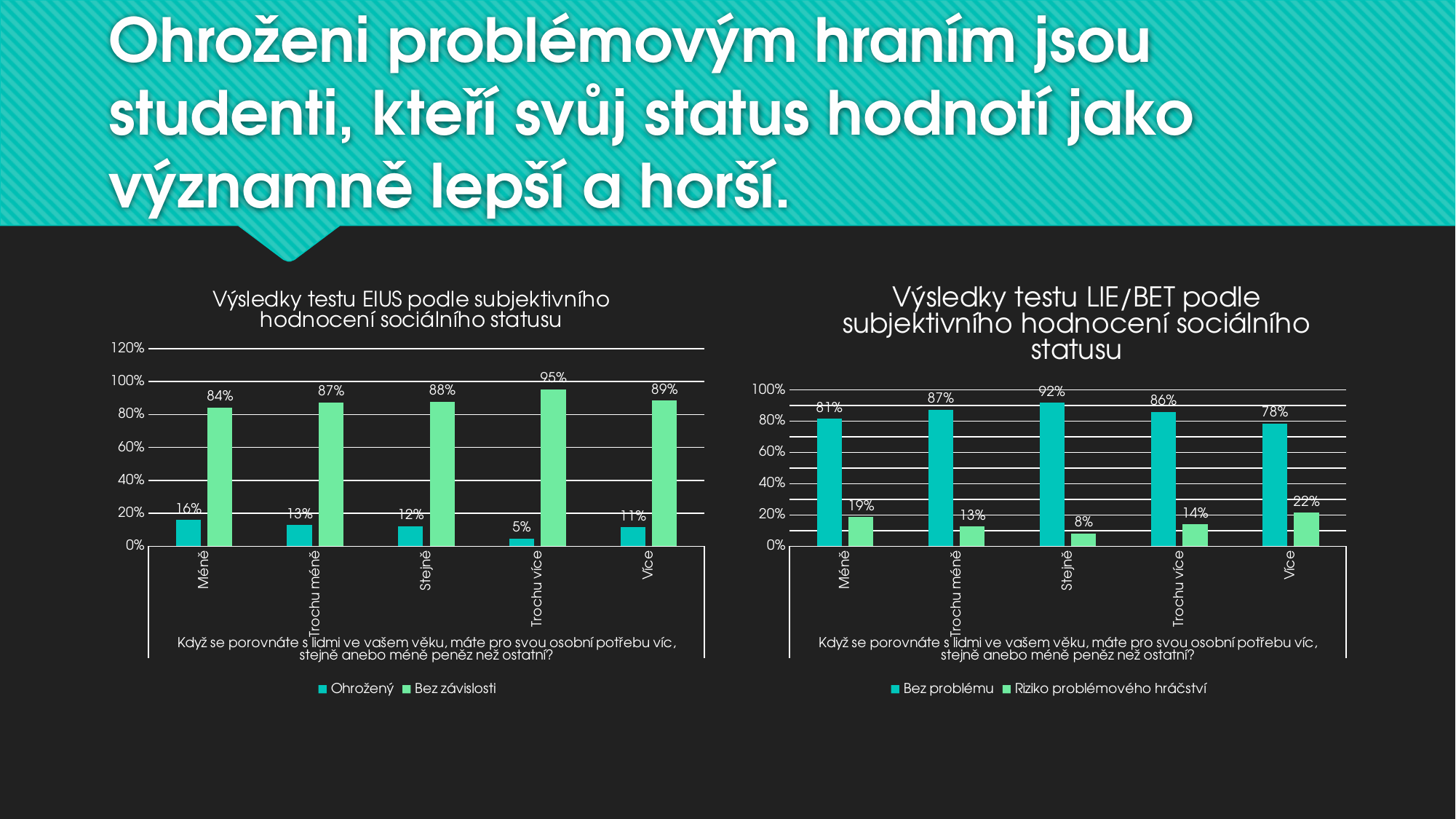

# Ohroženi problémovým hraním jsou studenti, kteří svůj status hodnotí jako významně lepší a horší.

### Chart: Výsledky testu EIUS podle subjektivního hodnocení sociálního statusu

| Category | Ohrožený | Bez závislosti |
|---|---|---|
| Méně | 0.158578532540844 | 0.841421467459156 |
| Trochu méně | 0.127800615832503 | 0.872199384167497 |
| Stejně | 0.122267760995583 | 0.877732239004416 |
| Trochu více | 0.0462154362940845 | 0.953784563705915 |
| Více | 0.114957920317444 | 0.885042079682555 |

### Chart: Výsledky testu LIE/BET podle subjektivního hodnocení sociálního statusu

| Category | Bez problému | Riziko problémového hráčství |
|---|---|---|
| Méně | 0.814630223407928 | 0.185369776592072 |
| Trochu méně | 0.873769683277967 | 0.126230316722033 |
| Stejně | 0.917299798215748 | 0.0827002017842528 |
| Trochu více | 0.858818681760116 | 0.141181318239884 |
| Více | 0.784224606282402 | 0.215775393717598 |